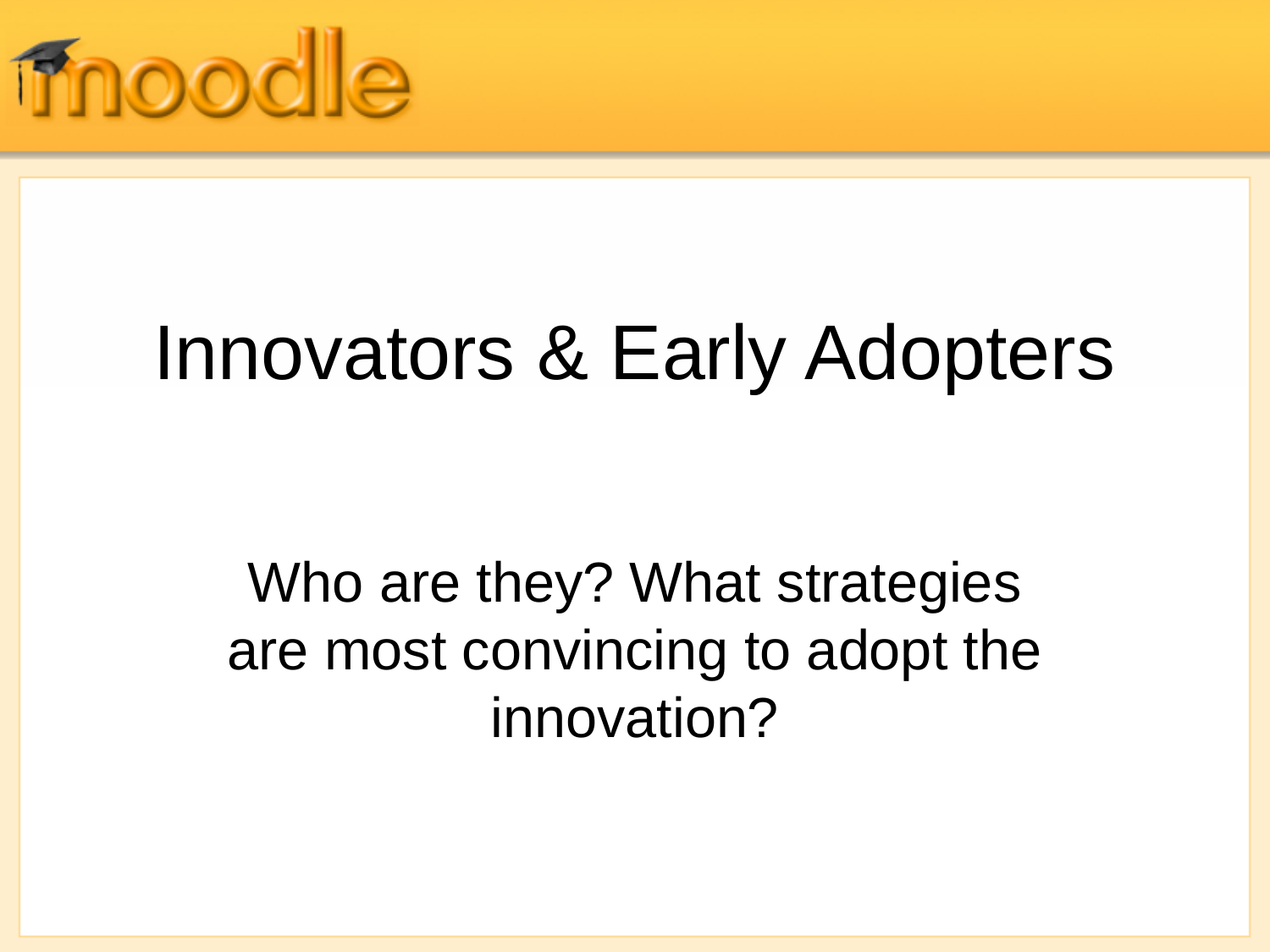

# Innovators & Early Adopters
Who are they? What strategies are most convincing to adopt the innovation?